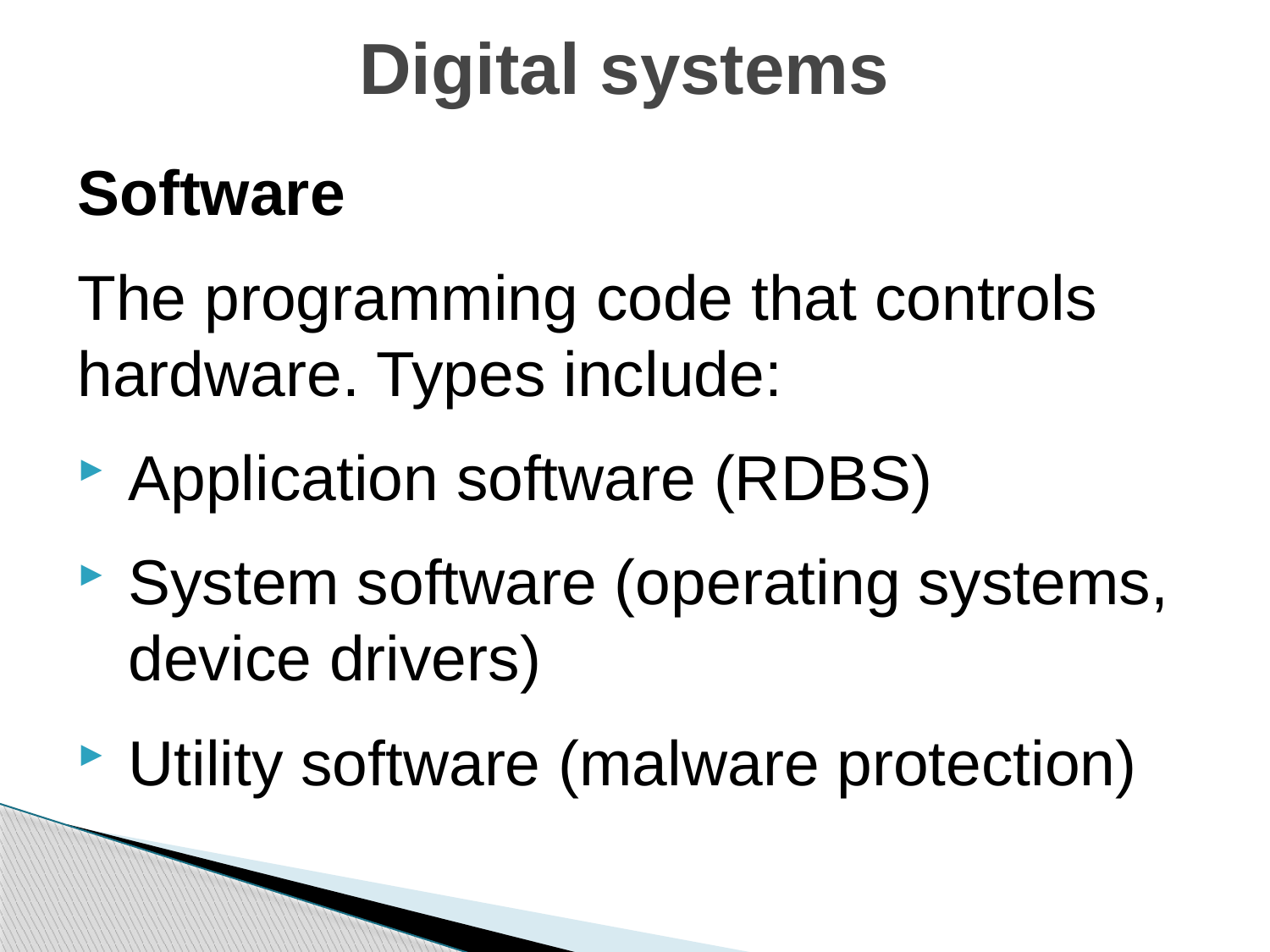

# Digital systems
Software
The programming code that controls hardware. Types include:
Application software (RDBS)
System software (operating systems, device drivers)
Utility software (malware protection)